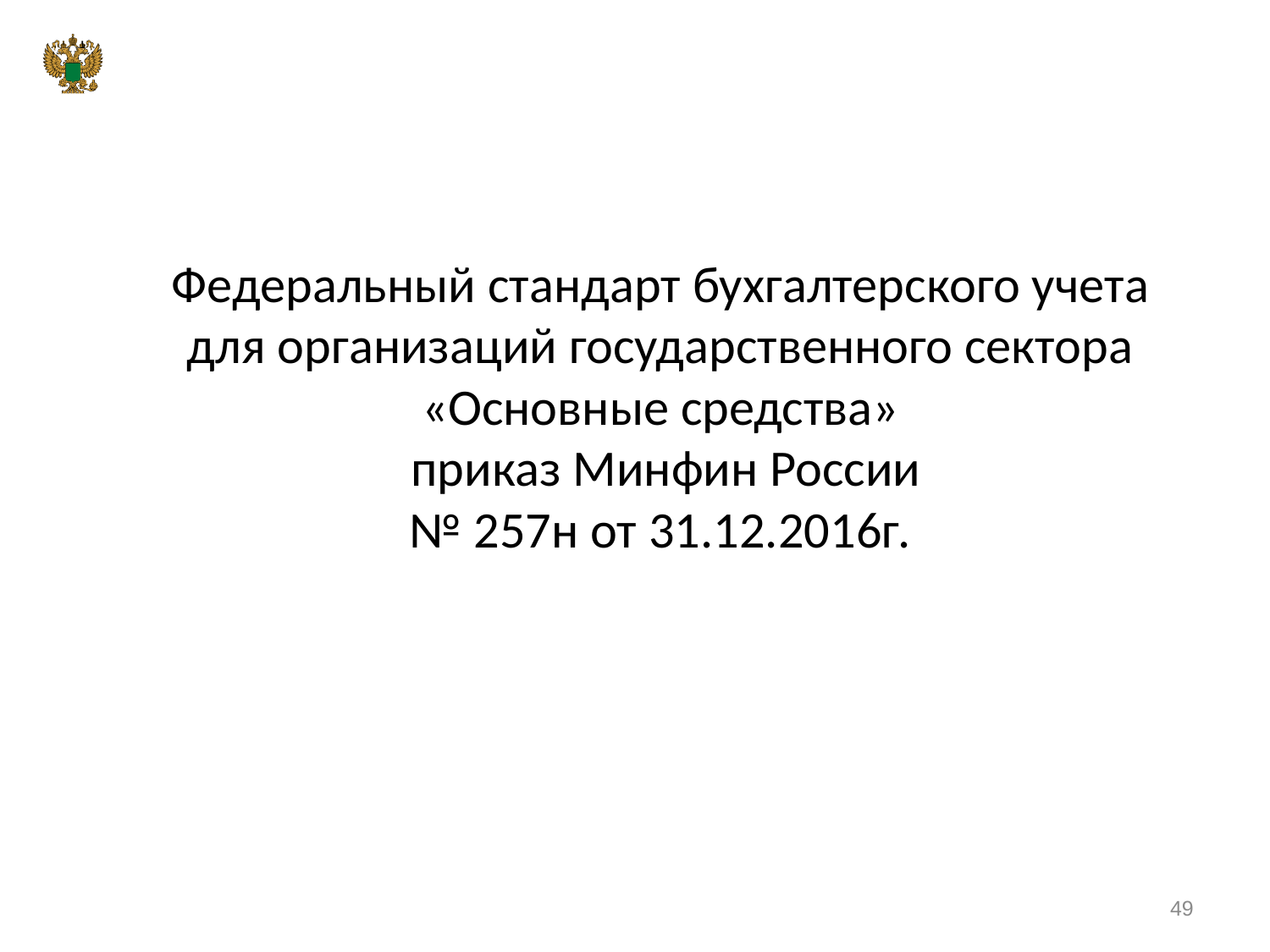

# Федеральный стандарт бухгалтерского учета для организаций государственного сектора «Основные средства» приказ Минфин России № 257н от 31.12.2016г.
49